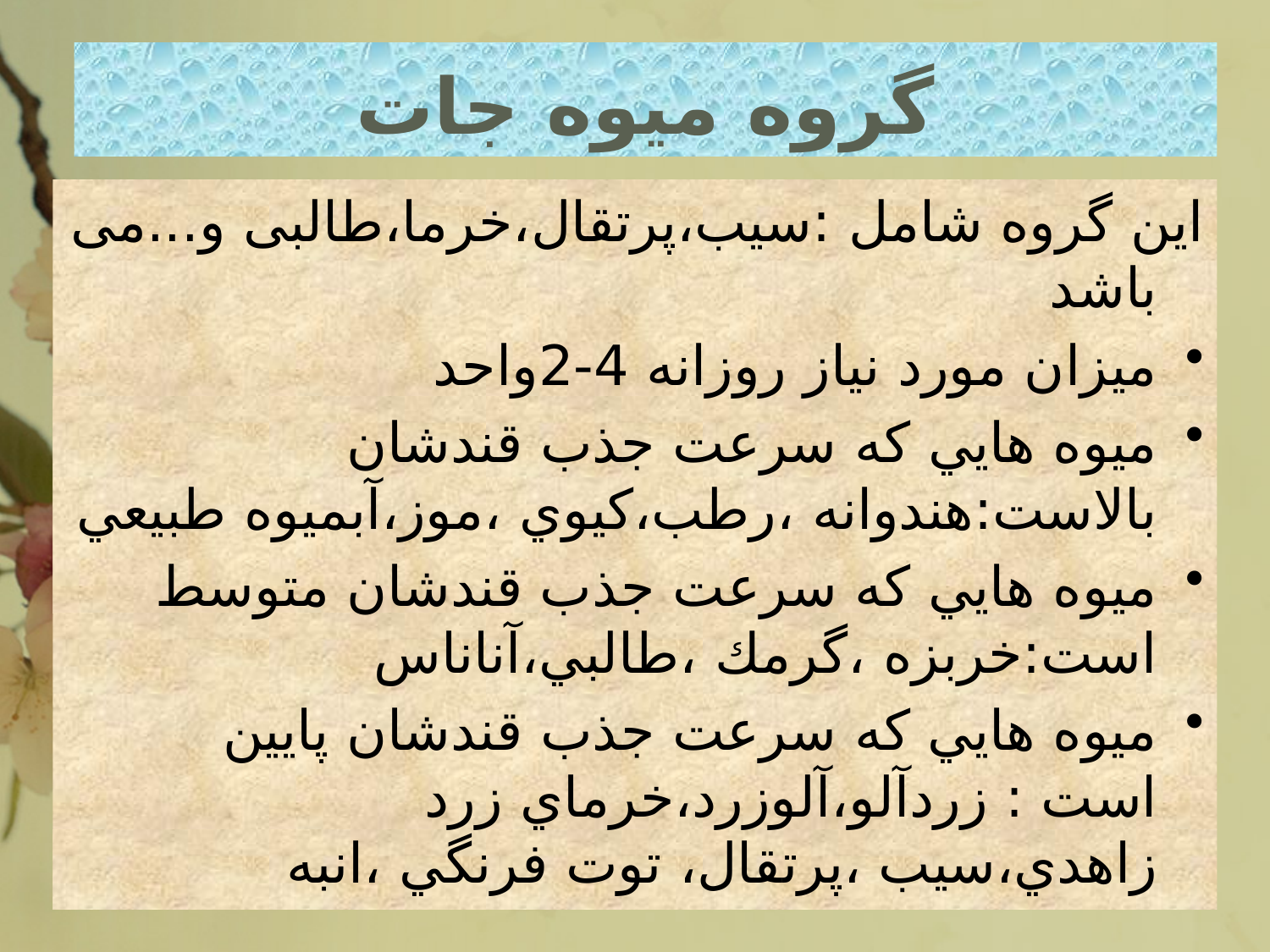

# گروه میوه جات
این گروه شامل :سیب،پرتقال،خرما،طالبی و...می باشد
میزان مورد نیاز روزانه 4-2واحد
ميوه هايي كه سرعت جذب قندشان بالاست:هندوانه ،رطب،كيوي ،موز،آبميوه طبيعي
ميوه هايي كه سرعت جذب قندشان متوسط است:خربزه ،گرمك ،طالبي،آناناس
ميوه هايي كه سرعت جذب قندشان پايين است : زردآلو،آلوزرد،خرماي زرد زاهدي،سيب ،پرتقال، توت فرنگي ،انبه